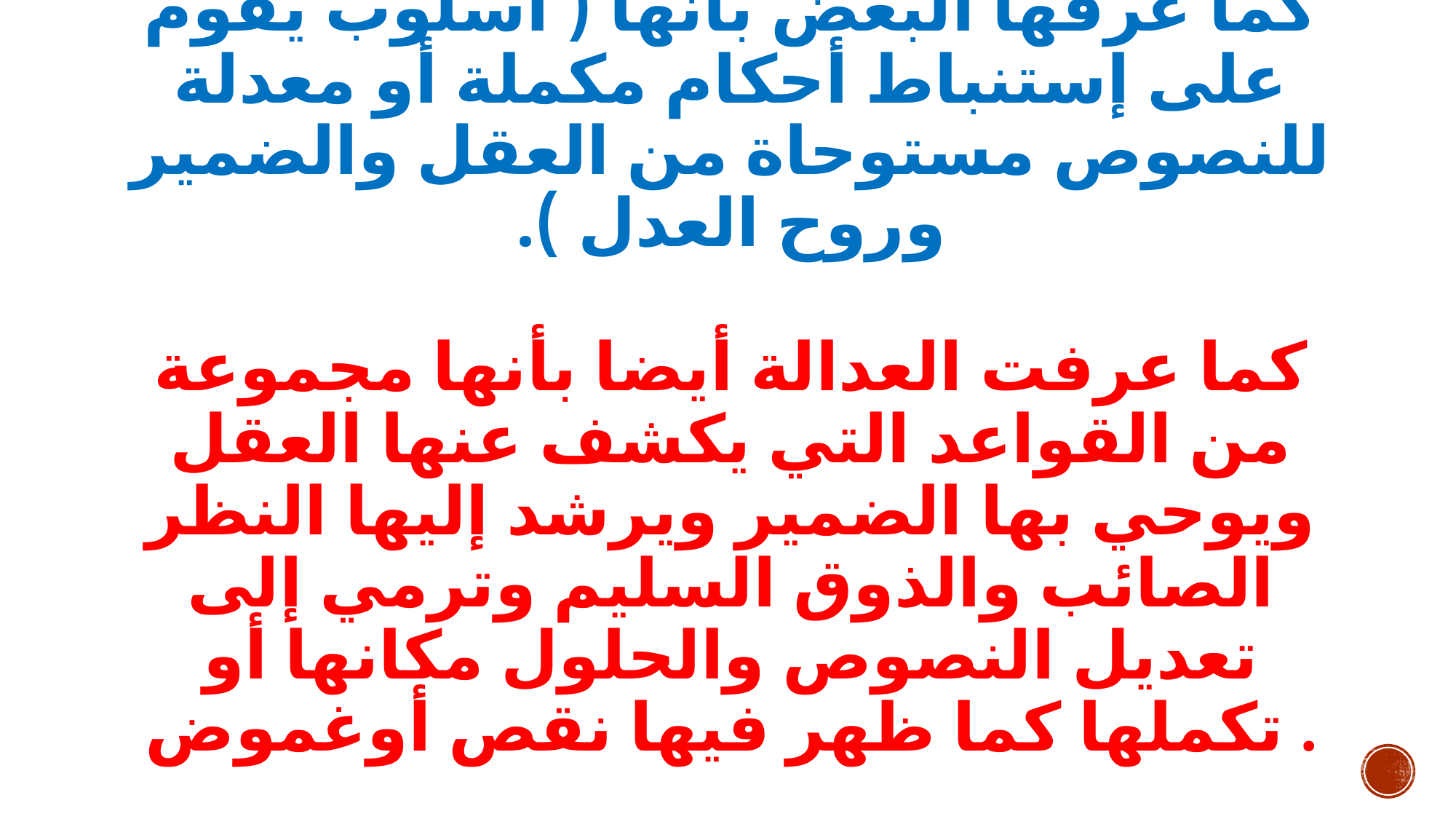

# كما عرفها البعض بأنها ( أسلوب يقوم على إستنباط أحكام مكملة أو معدلة للنصوص مستوحاة من العقل والضمير وروح العدل ). كما عرفت العدالة أيضا بأنها مجموعة من القواعد التي يكشف عنها العقل ويوحي بها الضمير ويرشد إليها النظر الصائب والذوق السليم وترمي إلى تعديل النصوص والحلول مكانها أو تكملها كما ظهر فيها نقص أوغموض .